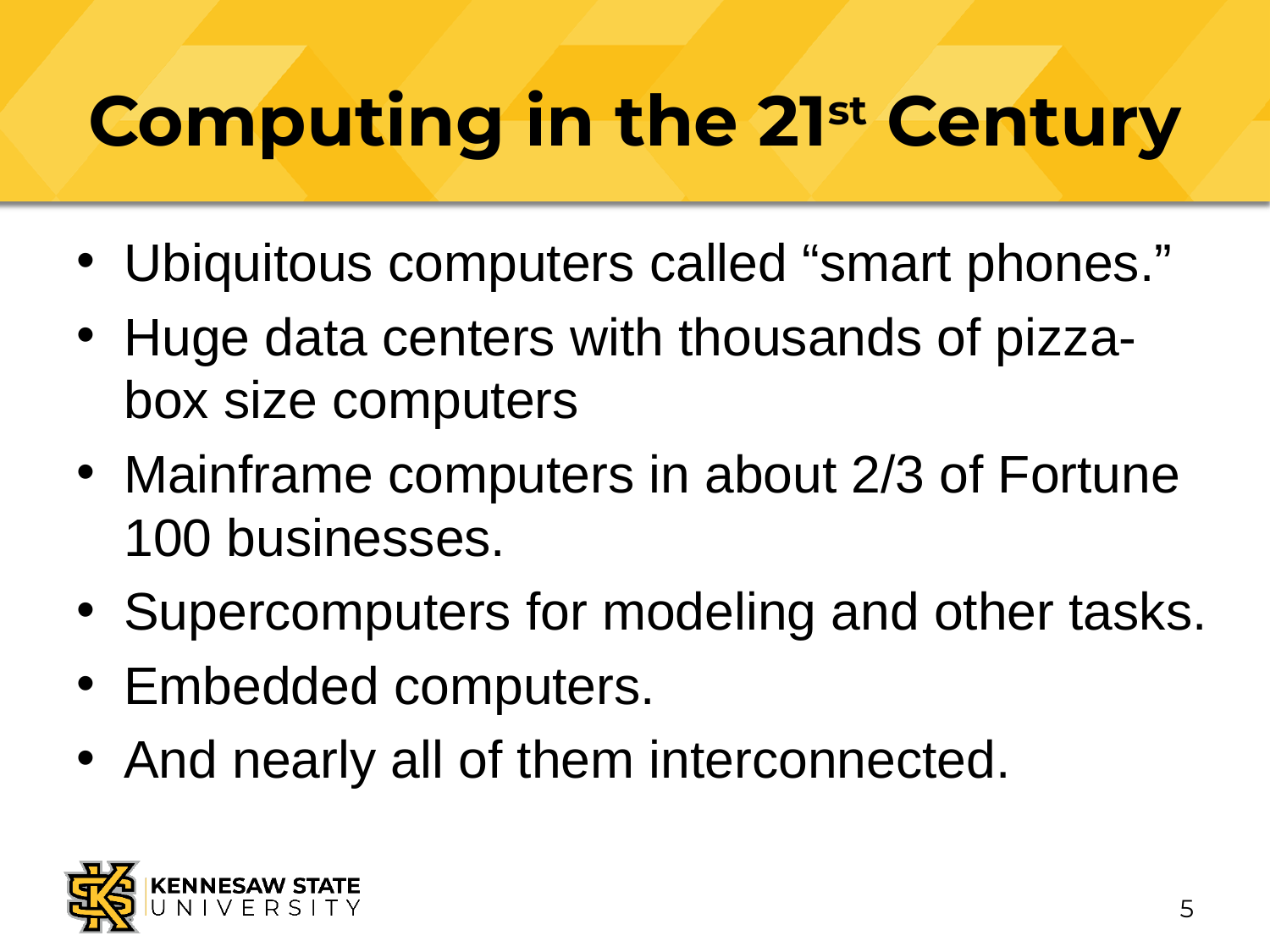

# Computing in the 21st Century
Ubiquitous computers called “smart phones.”
Huge data centers with thousands of pizza-box size computers
Mainframe computers in about 2/3 of Fortune 100 businesses.
Supercomputers for modeling and other tasks.
Embedded computers.
And nearly all of them interconnected.
5